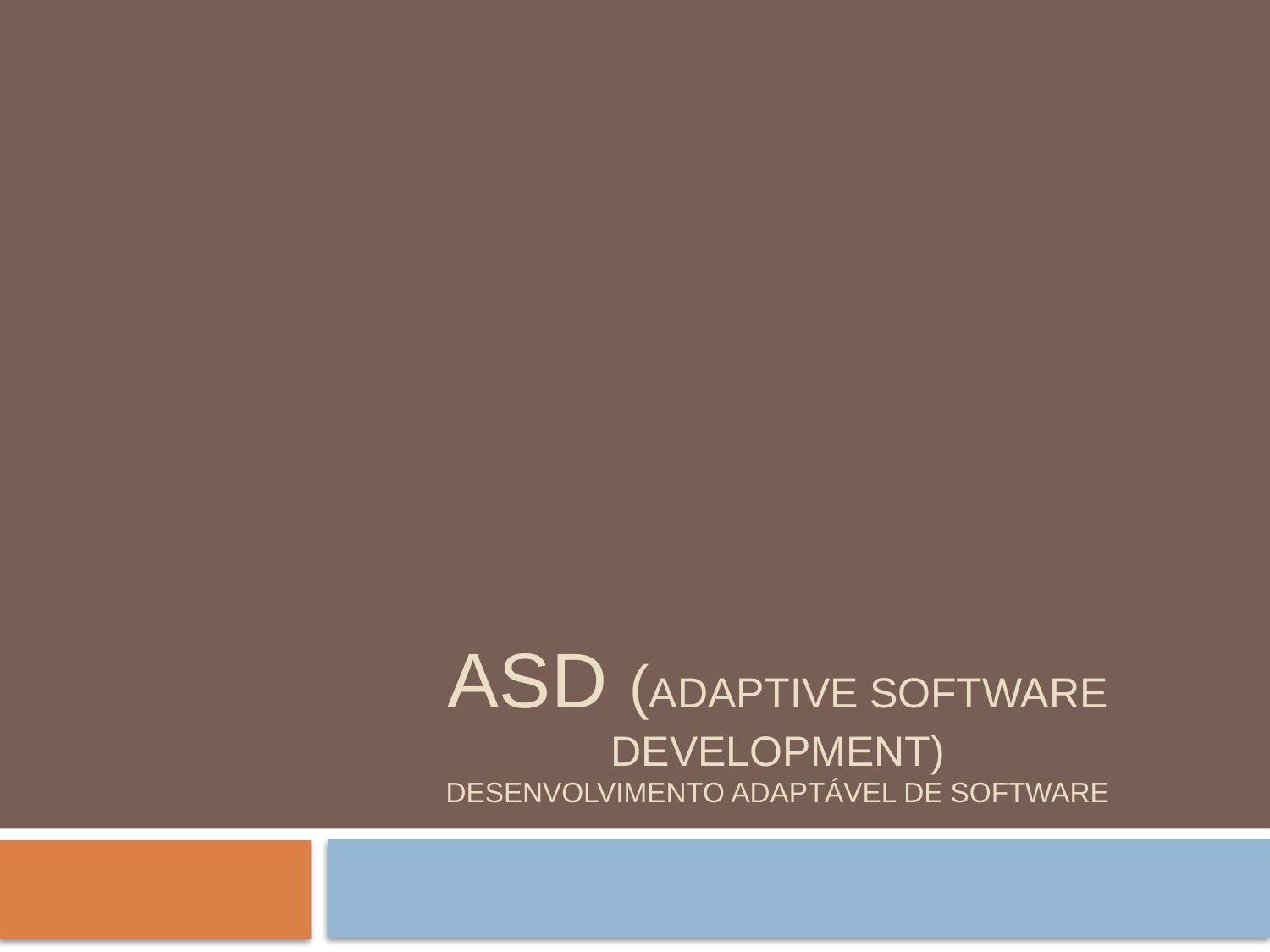

# ASD (Adaptive Software Development) Desenvolvimento Adaptável de Software